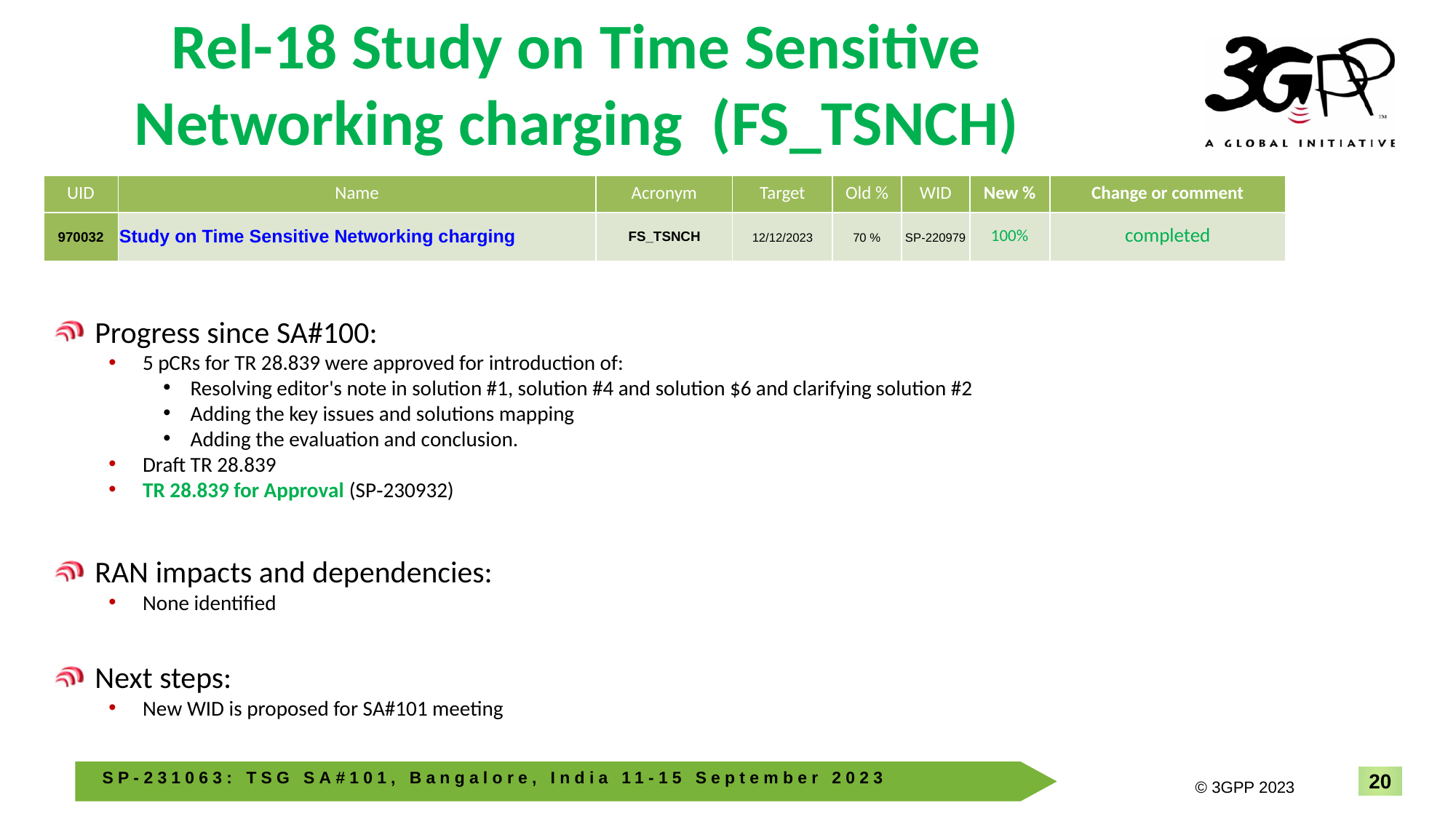

# Rel-18 Study on Time Sensitive Networking charging  (FS_TSNCH)
| UID | Name | Acronym | Target | Old % | WID | New % | Change or comment |
| --- | --- | --- | --- | --- | --- | --- | --- |
| 970032 | Study on Time Sensitive Networking charging | FS\_TSNCH | 12/12/2023 | 70 % | SP-220979 | 100% | completed |
Progress since SA#100:
5 pCRs for TR 28.839 were approved for introduction of:
Resolving editor's note in solution #1, solution #4 and solution $6 and clarifying solution #2
Adding the key issues and solutions mapping
Adding the evaluation and conclusion.
Draft TR 28.839
TR 28.839 for Approval (SP‑230932)

RAN impacts and dependencies:
None identified

Next steps:
New WID is proposed for SA#101 meeting